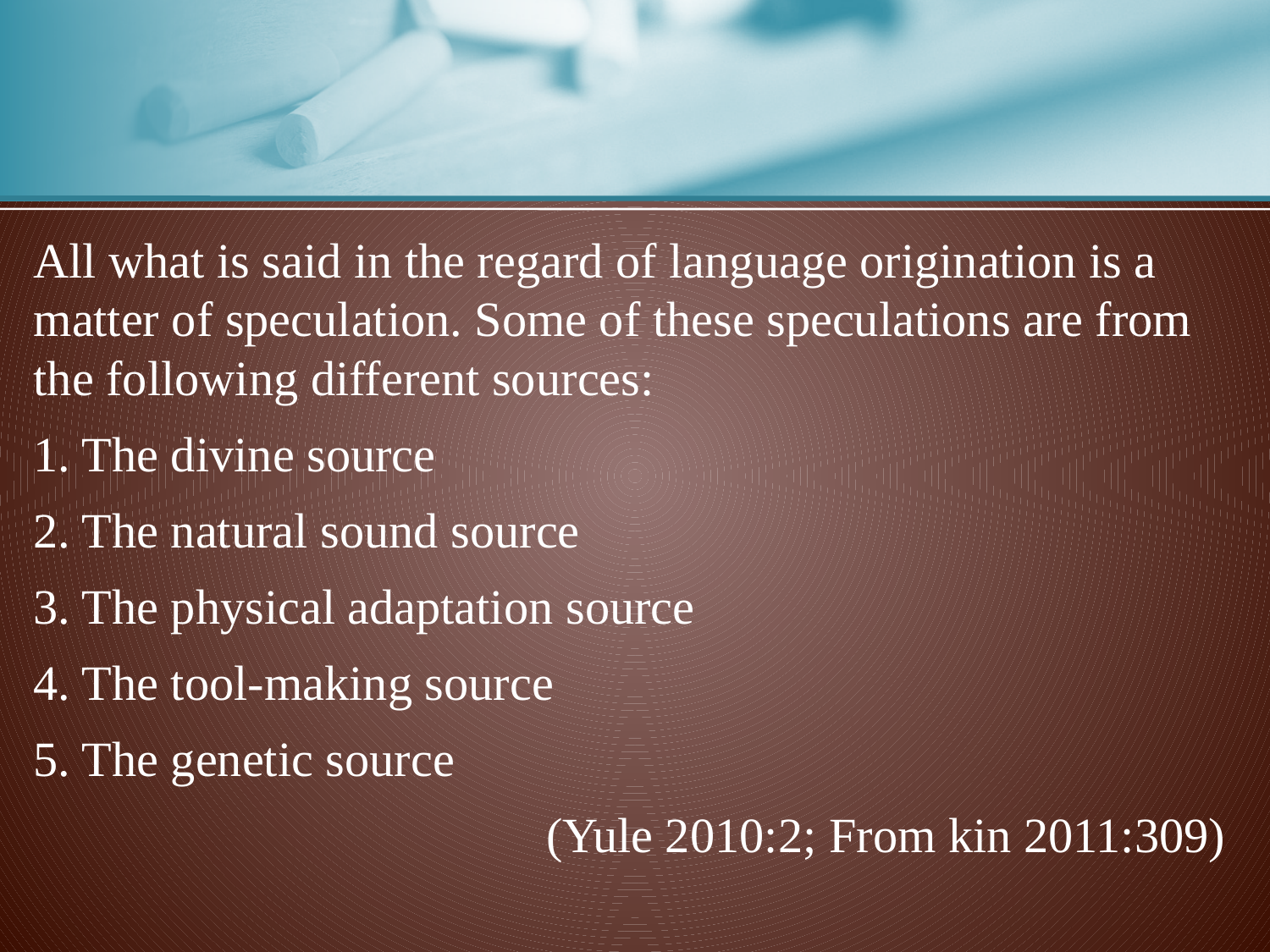

All what is said in the regard of language origination is a matter of speculation. Some of these speculations are from the following different sources:
1. The divine source
2. The natural sound source
3. The physical adaptation source
4. The tool-making source
5. The genetic source
  (Yule 2010:2; From kin 2011:309)